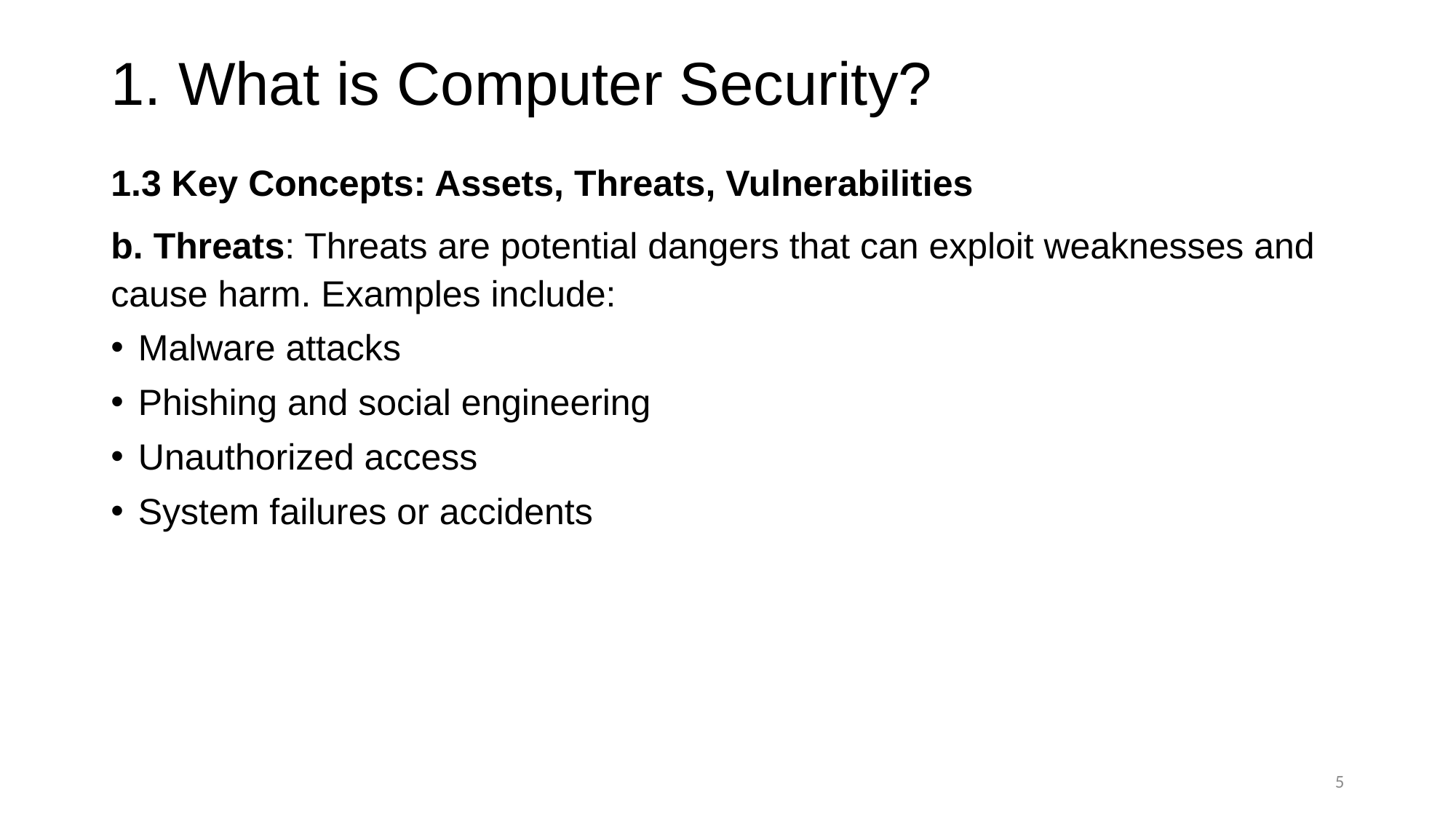

# 1. What is Computer Security?
1.3 Key Concepts: Assets, Threats, Vulnerabilities
b. Threats: Threats are potential dangers that can exploit weaknesses and cause harm. Examples include:
Malware attacks
Phishing and social engineering
Unauthorized access
System failures or accidents

5